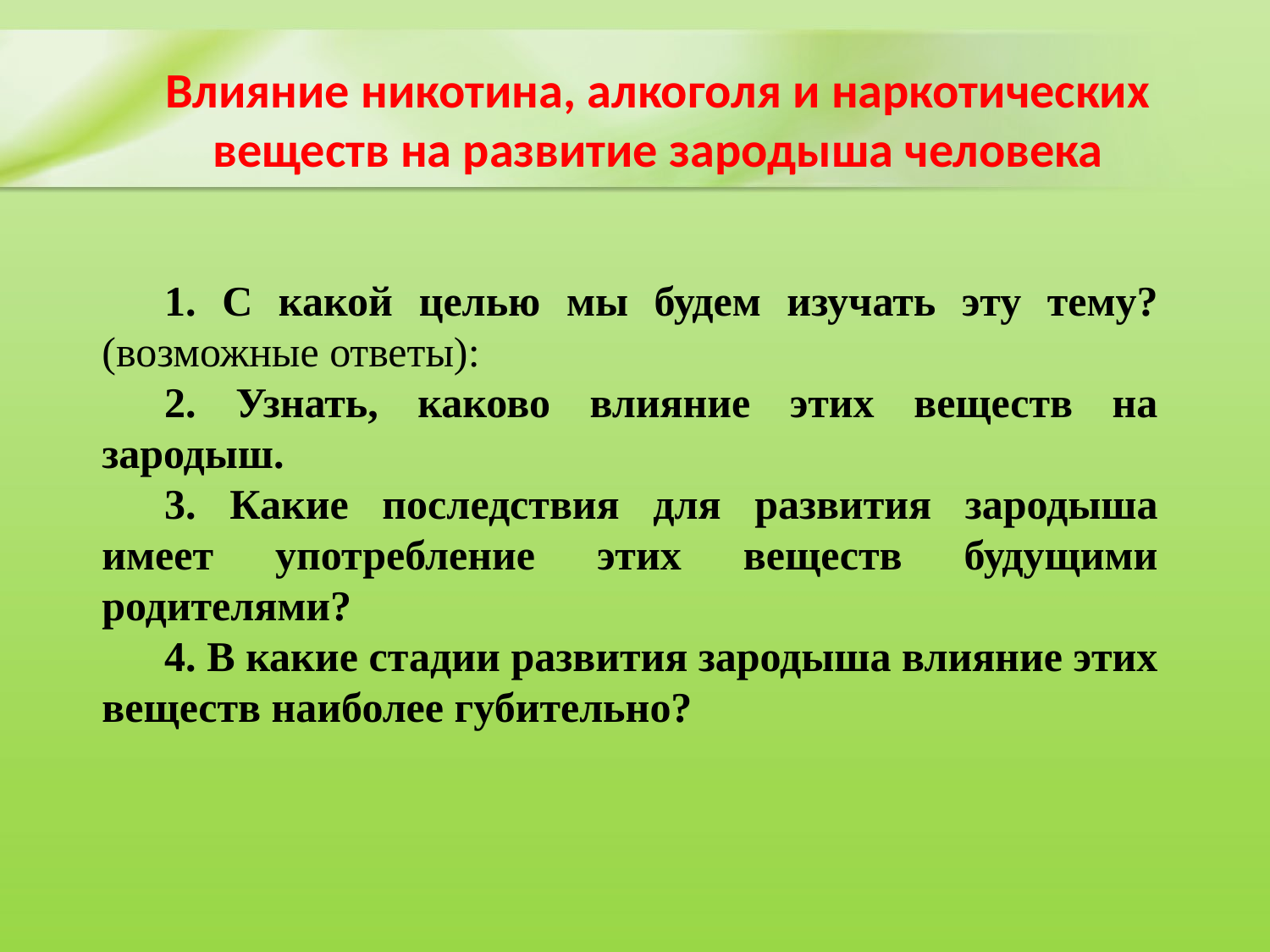

# Влияние никотина, алкоголя и наркотических веществ на развитие зародыша человека
1. С какой целью мы будем изучать эту тему? (возможные ответы):
2. Узнать, каково влияние этих веществ на зародыш.
3. Какие последствия для развития зародыша имеет употребление этих веществ будущими родителями?
4. В какие стадии развития зародыша влияние этих веществ наиболее губительно?